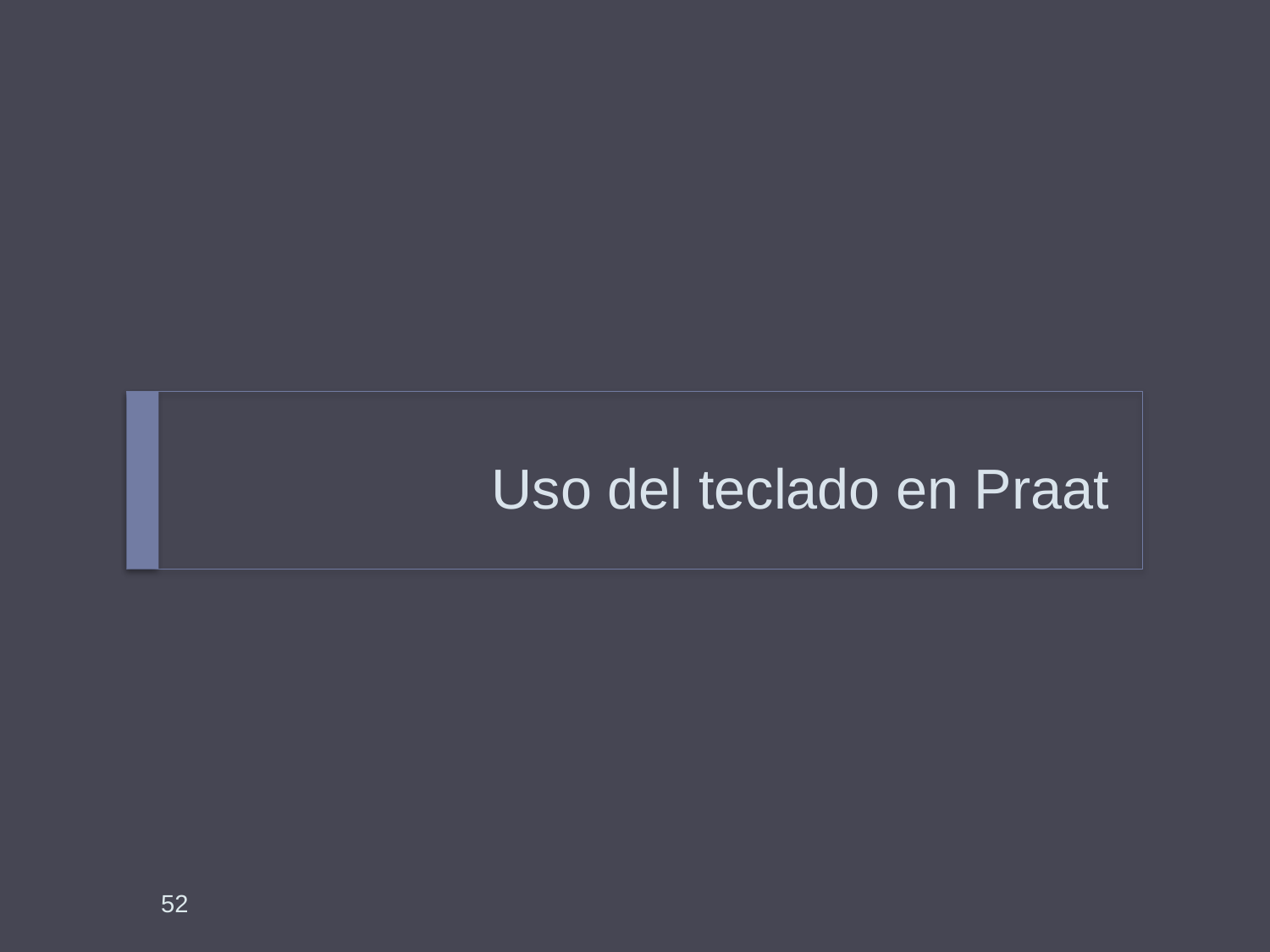

# Uso del teclado en Praat
52